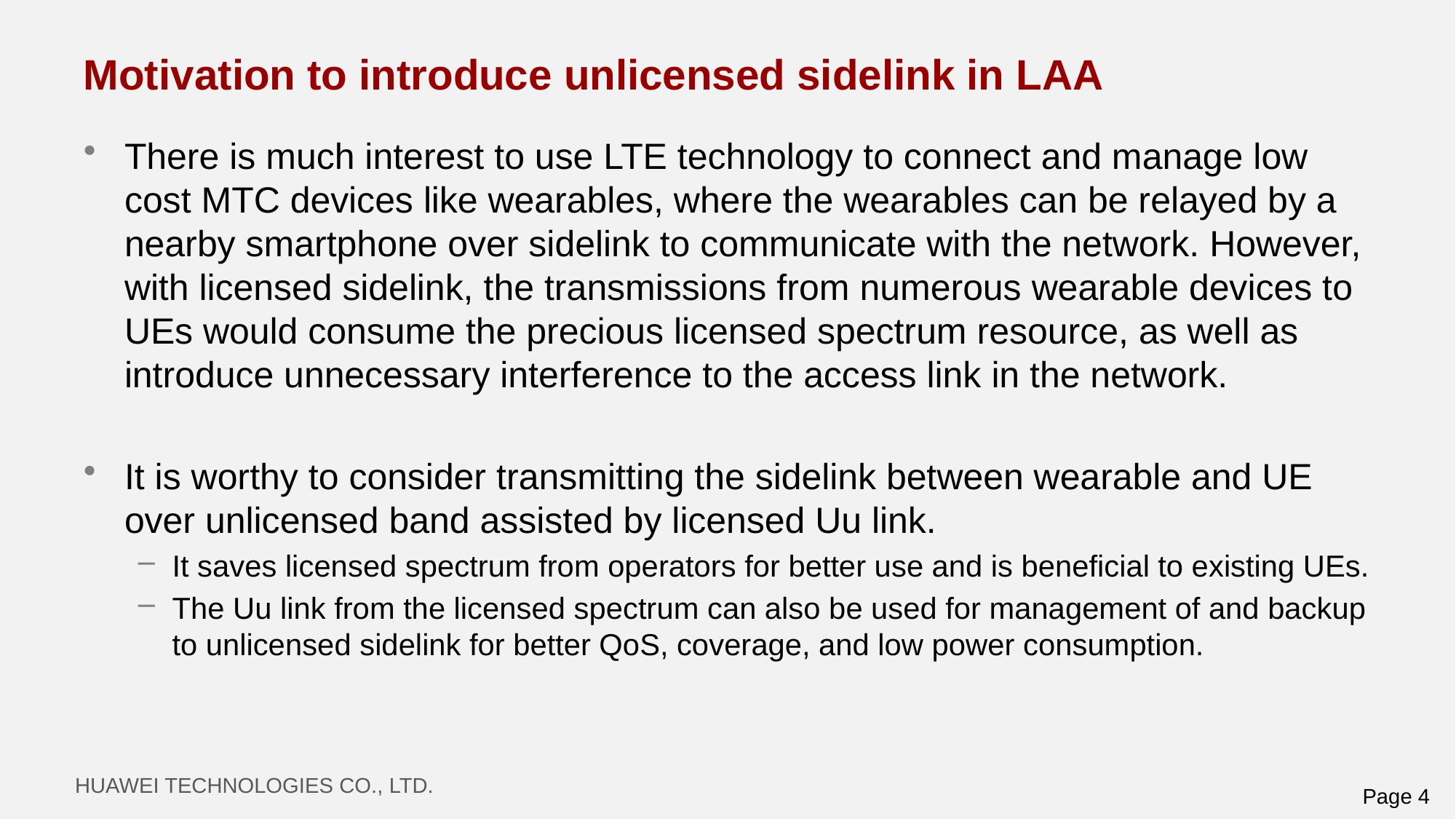

# Motivation to introduce unlicensed sidelink in LAA
There is much interest to use LTE technology to connect and manage low cost MTC devices like wearables, where the wearables can be relayed by a nearby smartphone over sidelink to communicate with the network. However, with licensed sidelink, the transmissions from numerous wearable devices to UEs would consume the precious licensed spectrum resource, as well as introduce unnecessary interference to the access link in the network.

It is worthy to consider transmitting the sidelink between wearable and UE over unlicensed band assisted by licensed Uu link.
It saves licensed spectrum from operators for better use and is beneficial to existing UEs.
The Uu link from the licensed spectrum can also be used for management of and backup to unlicensed sidelink for better QoS, coverage, and low power consumption.